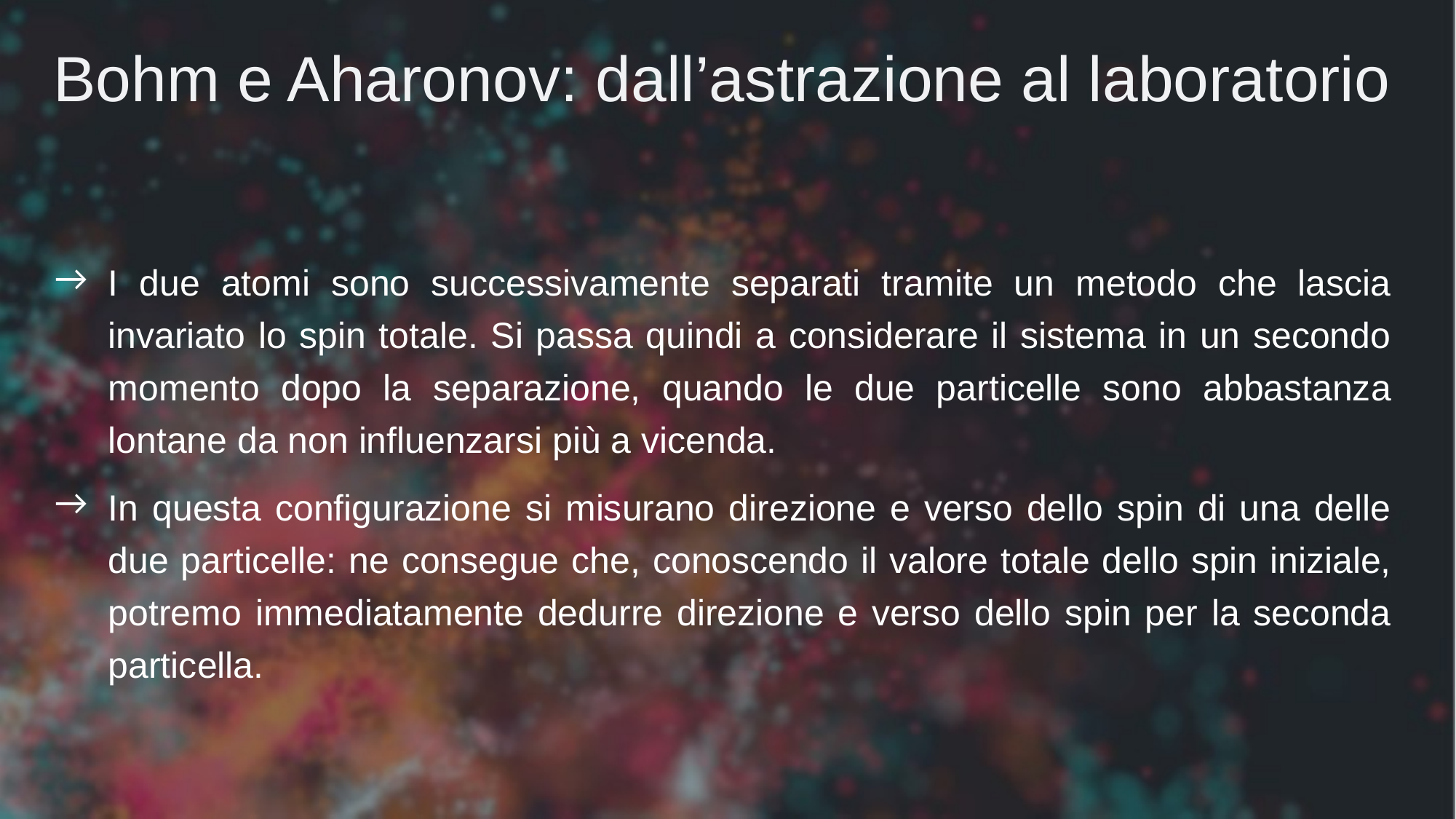

# Bohm e Aharonov: dall’astrazione al laboratorio
I due atomi sono successivamente separati tramite un metodo che lascia invariato lo spin totale. Si passa quindi a considerare il sistema in un secondo momento dopo la separazione, quando le due particelle sono abbastanza lontane da non influenzarsi più a vicenda.
In questa configurazione si misurano direzione e verso dello spin di una delle due particelle: ne consegue che, conoscendo il valore totale dello spin iniziale, potremo immediatamente dedurre direzione e verso dello spin per la seconda particella.